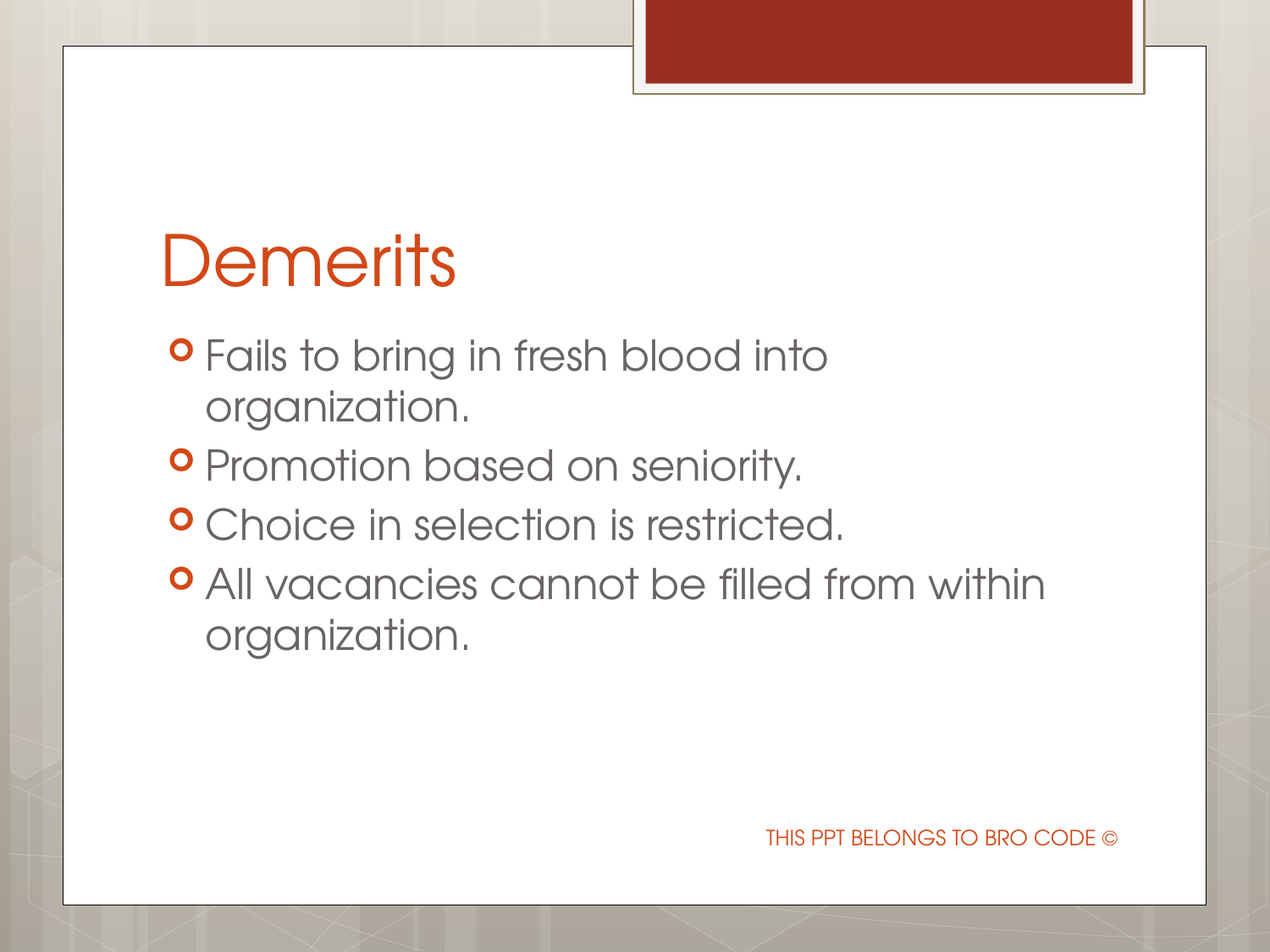

# Demerits
Fails to bring in fresh blood into organization.
Promotion based on seniority.
Choice in selection is restricted.
All vacancies cannot be filled from within organization.

THIS PPT BELONGS TO BRO CODE ©